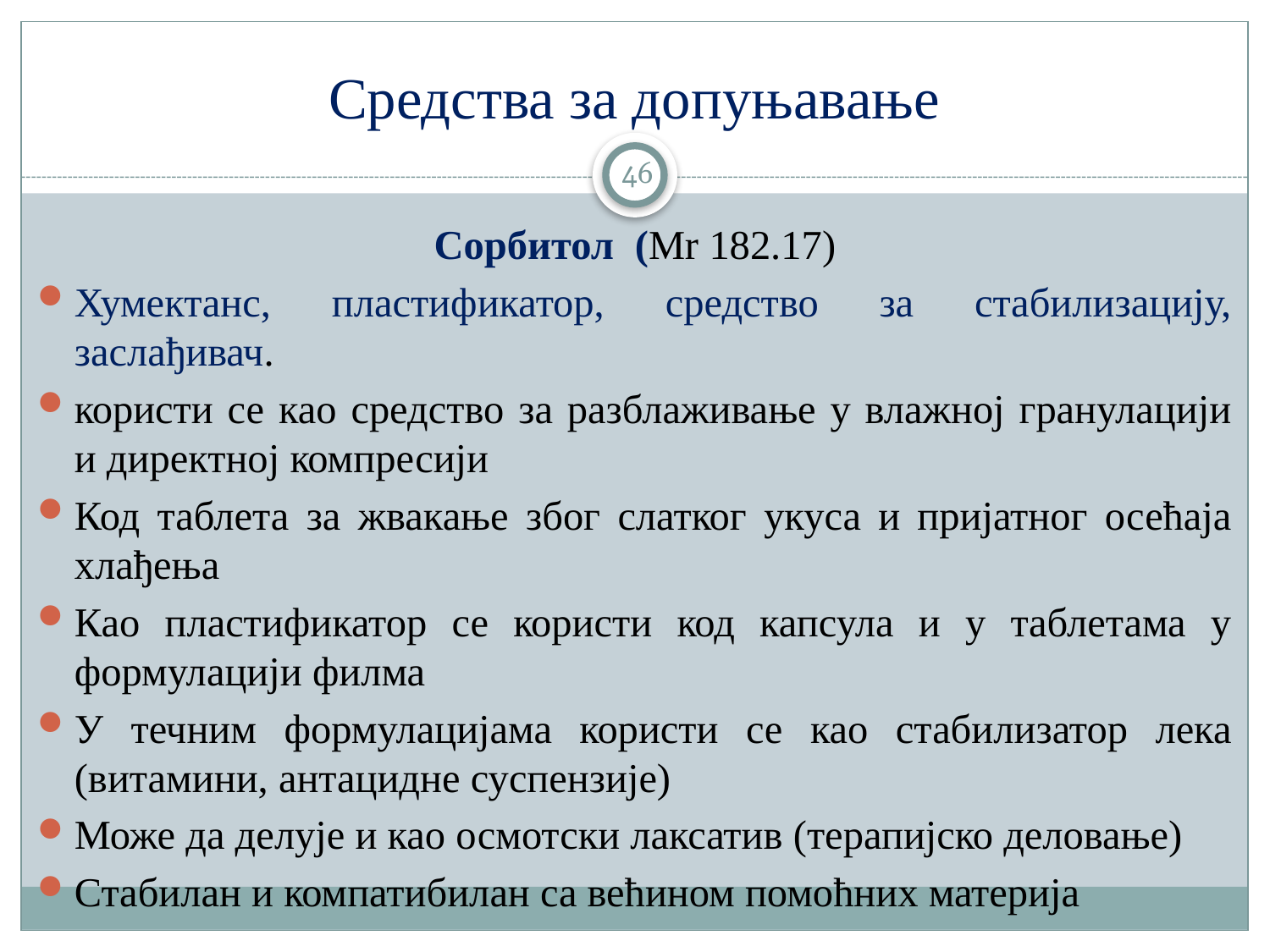

# Средства за допуњавање
46
Сорбитол  (Mr 182.17)
Хумектанс, пластификатор, средство за стабилизацију, заслађивач.
користи се као средство за разблаживање у влажној гранулацији и директној компресији
Код таблета за жвакање због слатког укуса и пријатног осећаја хлађења
Као пластификатор се користи код капсула и у таблетама у формулацији филма
У течним формулацијама користи се као стабилизатор лека (витамини, антацидне суспензије)
Може да делује и као осмотски лаксатив (терапијско деловање)
Стабилан и компатибилан са већином помоћних материја